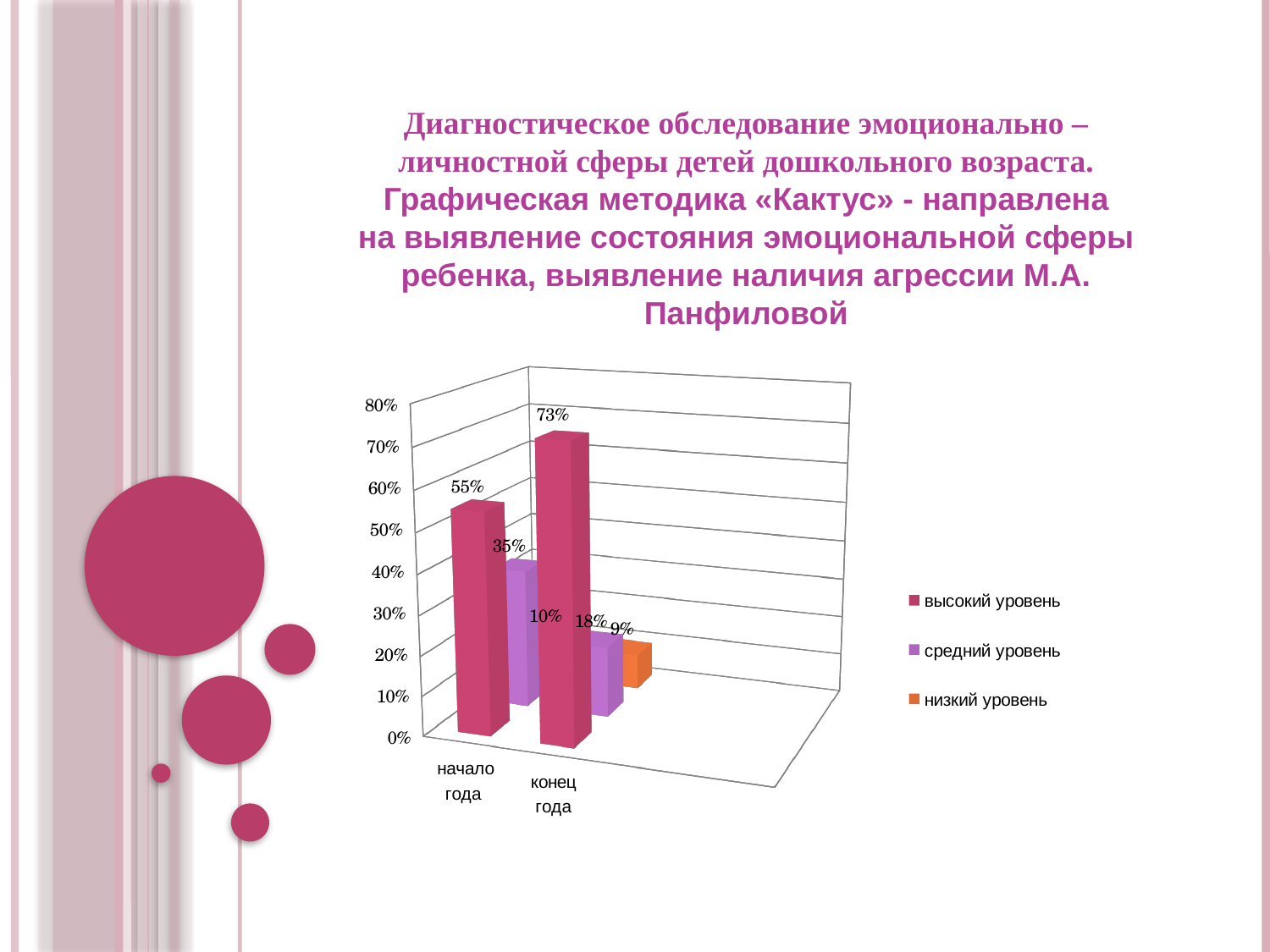

Диагностическое обследование эмоционально – личностной сферы детей дошкольного возраста. Графическая методика «Кактус» - направлена на выявление состояния эмоциональной сферы ребенка, выявление наличия агрессии М.А. Панфиловой

[unsupported chart]